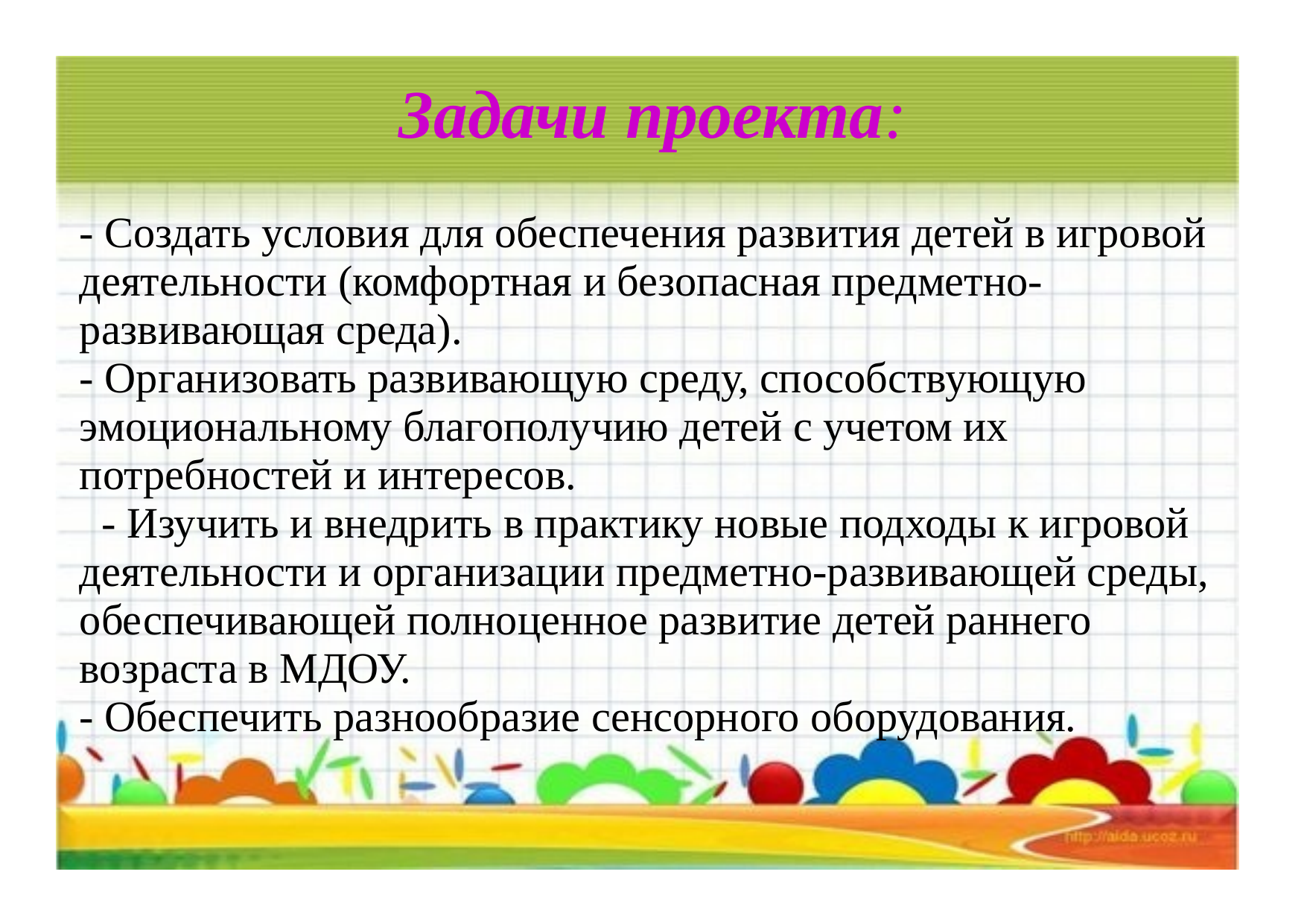

# Задачи проекта:
- Создать условия для обеспечения развития детей в игровой деятельности (комфортная и безопасная предметно-развивающая среда).
- Организовать развивающую среду, способствующую эмоциональному благополучию детей с учетом их потребностей и интересов.
  - Изучить и внедрить в практику новые подходы к игровой деятельности и организации предметно-развивающей среды, обеспечивающей полноценное развитие детей раннего возраста в МДОУ.
- Обеспечить разнообразие сенсорного оборудования.